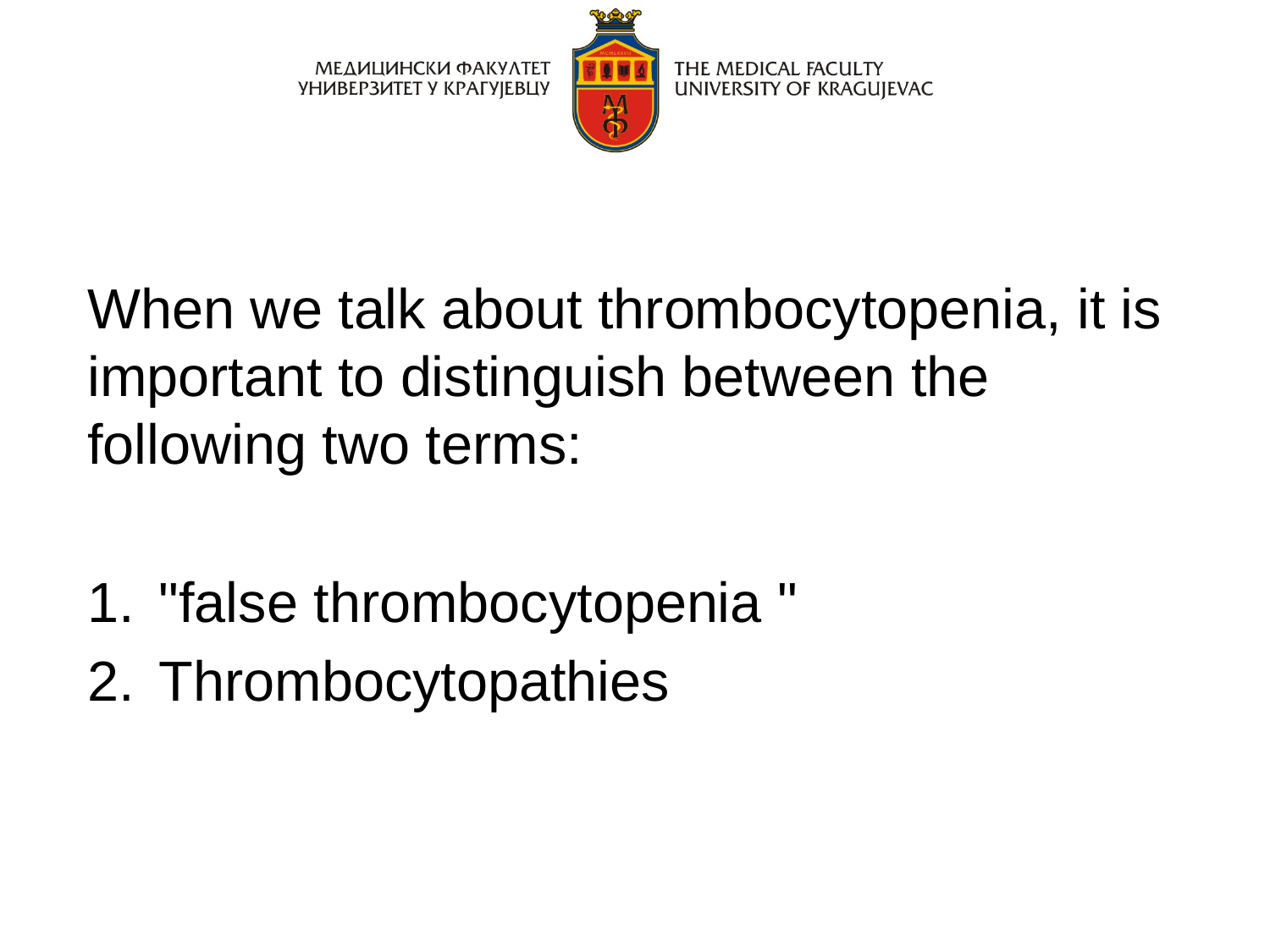

When we talk about thrombocytopenia, it is important to distinguish between the following two terms:

"false thrombocytopenia "
Thrombocytopathies